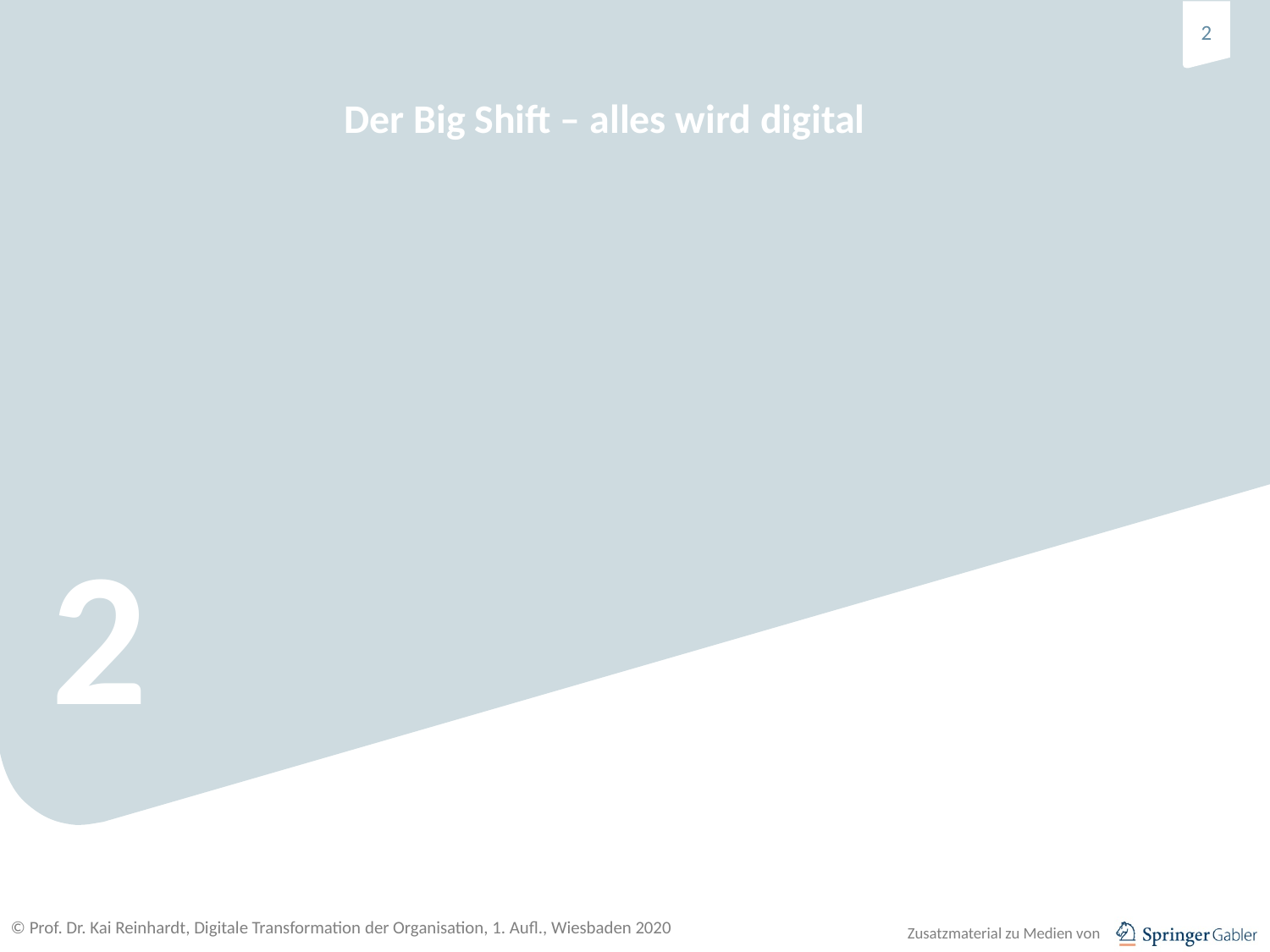

Der Big Shift – alles wird digital
2
© Prof. Dr. Kai Reinhardt, Digitale Transformation der Organisation, 1. Aufl., Wiesbaden 2020